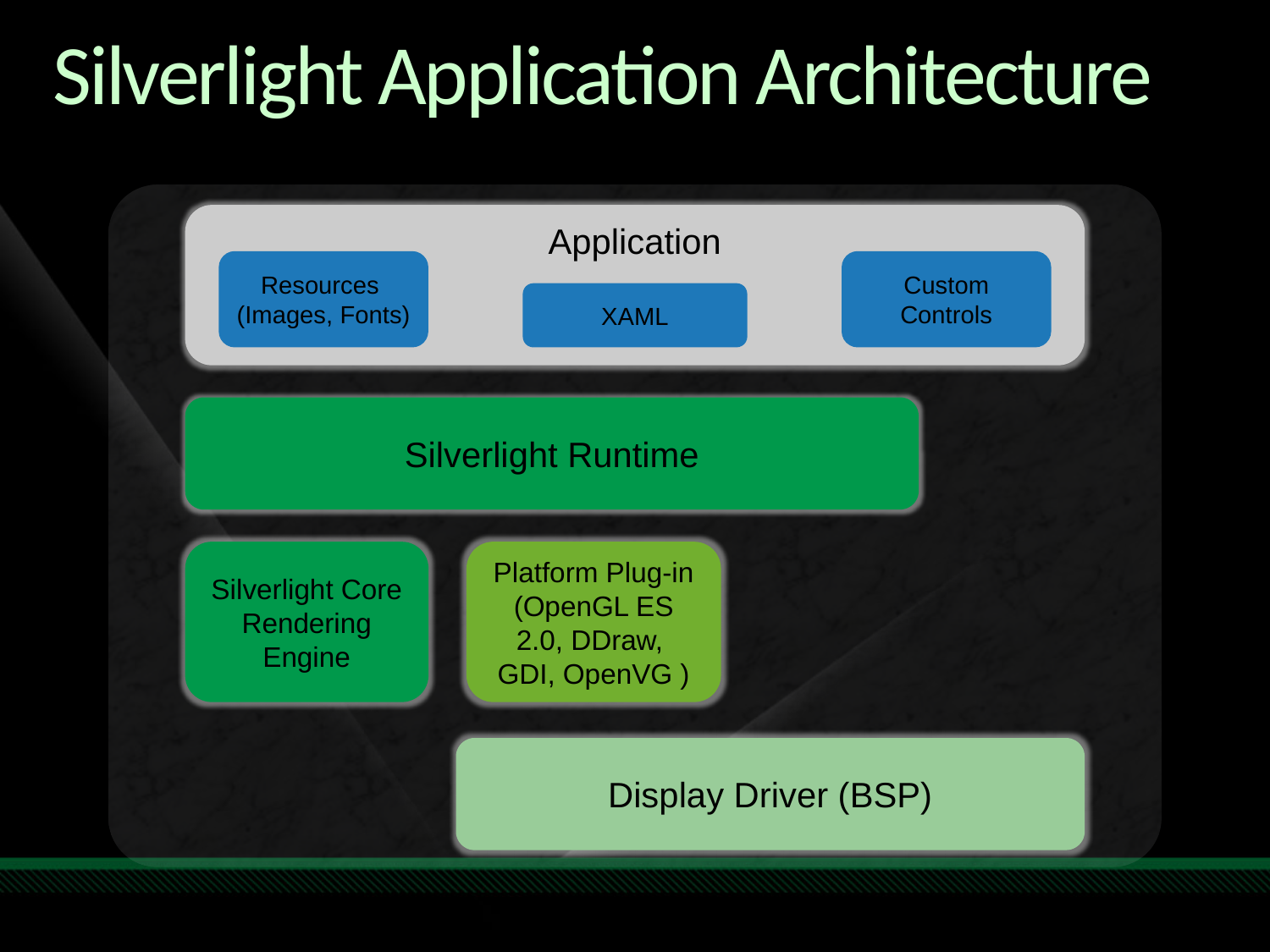

# Silverlight Application Architecture

Application
Resources
(Images, Fonts)
Custom Controls
XAML
Silverlight Runtime

Win32
GDI
Silverlight Core Rendering Engine
Platform Plug-in
(OpenGL ES 2.0, DDraw,
GDI, OpenVG )
Display Driver (BSP)